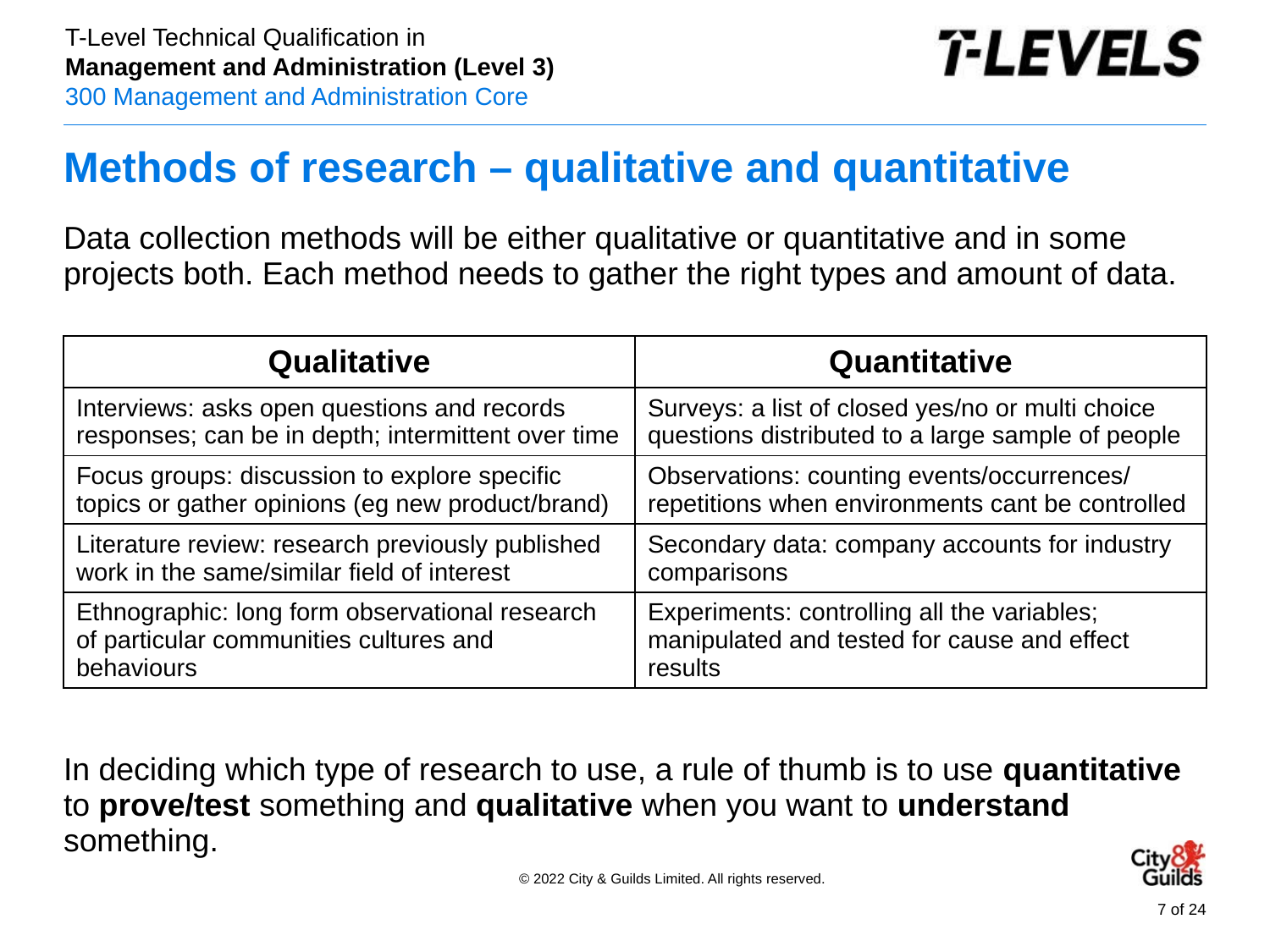

# Methods of research – qualitative and quantitative
Data collection methods will be either qualitative or quantitative and in some projects both. Each method needs to gather the right types and amount of data.

In deciding which type of research to use, a rule of thumb is to use quantitative to prove/test something and qualitative when you want to understand something.
| Qualitative | Quantitative |
| --- | --- |
| Interviews: asks open questions and records responses; can be in depth; intermittent over time | Surveys: a list of closed yes/no or multi choice questions distributed to a large sample of people |
| Focus groups: discussion to explore specific topics or gather opinions (eg new product/brand) | Observations: counting events/occurrences/ repetitions when environments cant be controlled |
| Literature review: research previously published work in the same/similar field of interest | Secondary data: company accounts for industry comparisons |
| Ethnographic: long form observational research of particular communities cultures and behaviours | Experiments: controlling all the variables; manipulated and tested for cause and effect results |